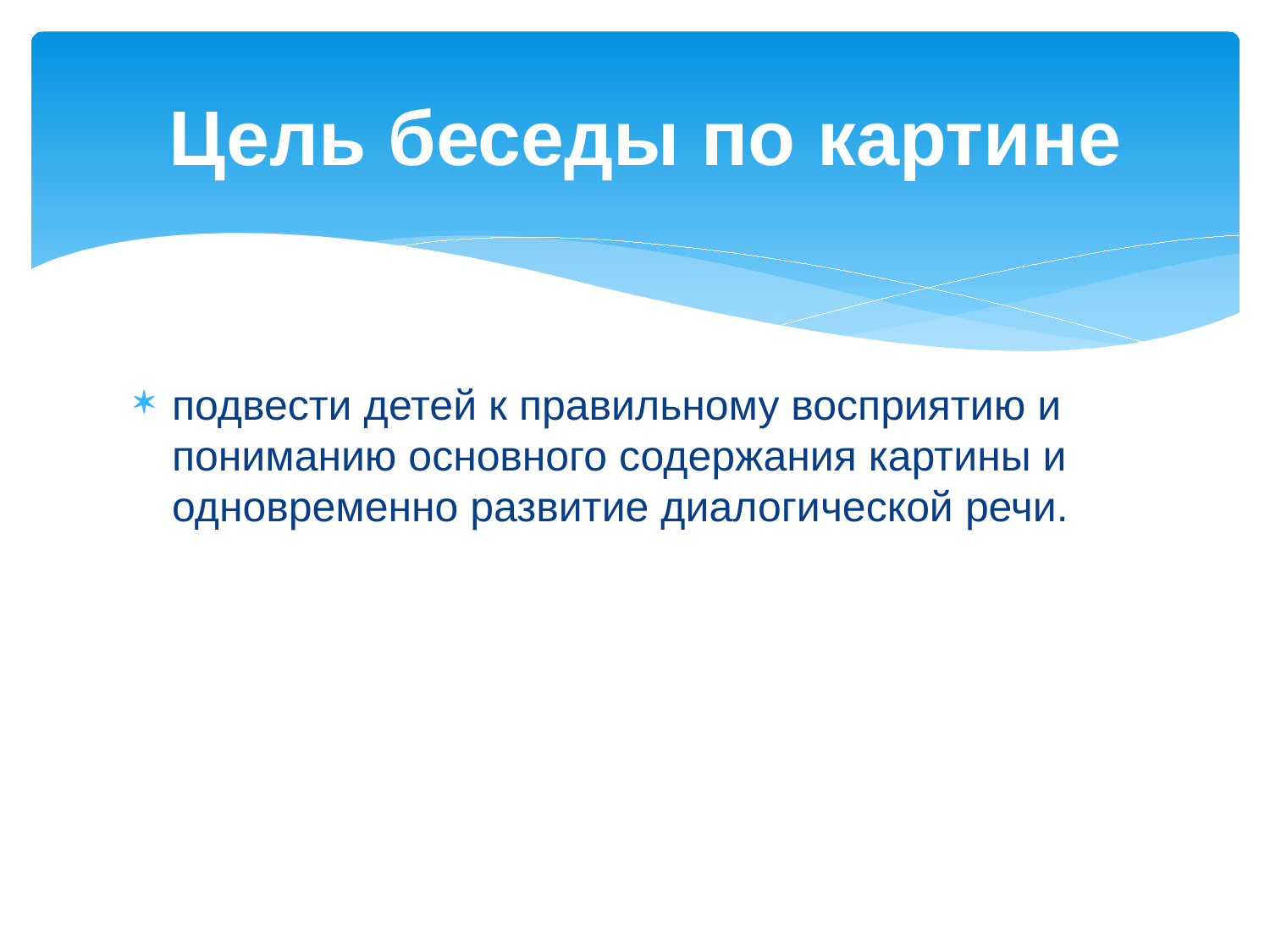

# Цель беседы по картине
подвести детей к правильному восприятию и пониманию основного содержания картины и одновременно развитие диалогической речи.